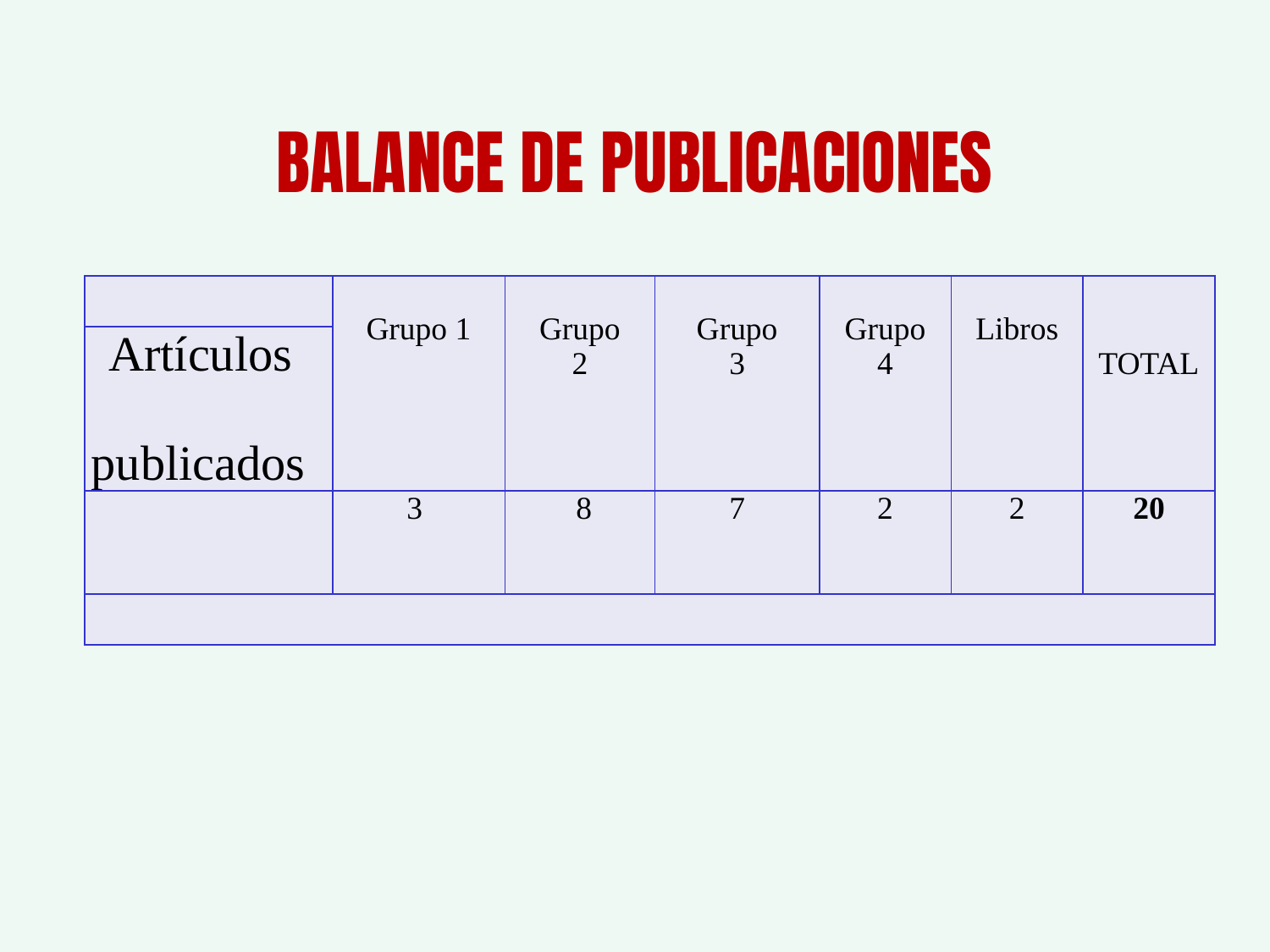

# BALANCE DE PUBLICACIONES
|  | Grupo 1 | Grupo 2 | Grupo 3 | Grupo 4 | Libros | TOTAL |
| --- | --- | --- | --- | --- | --- | --- |
| Artículos publicados |  |  |  |  |  |  |
|  | 3 | 8 | 7 | 2 | 2 | 20 |
|  |  |  |  |  |  |  |